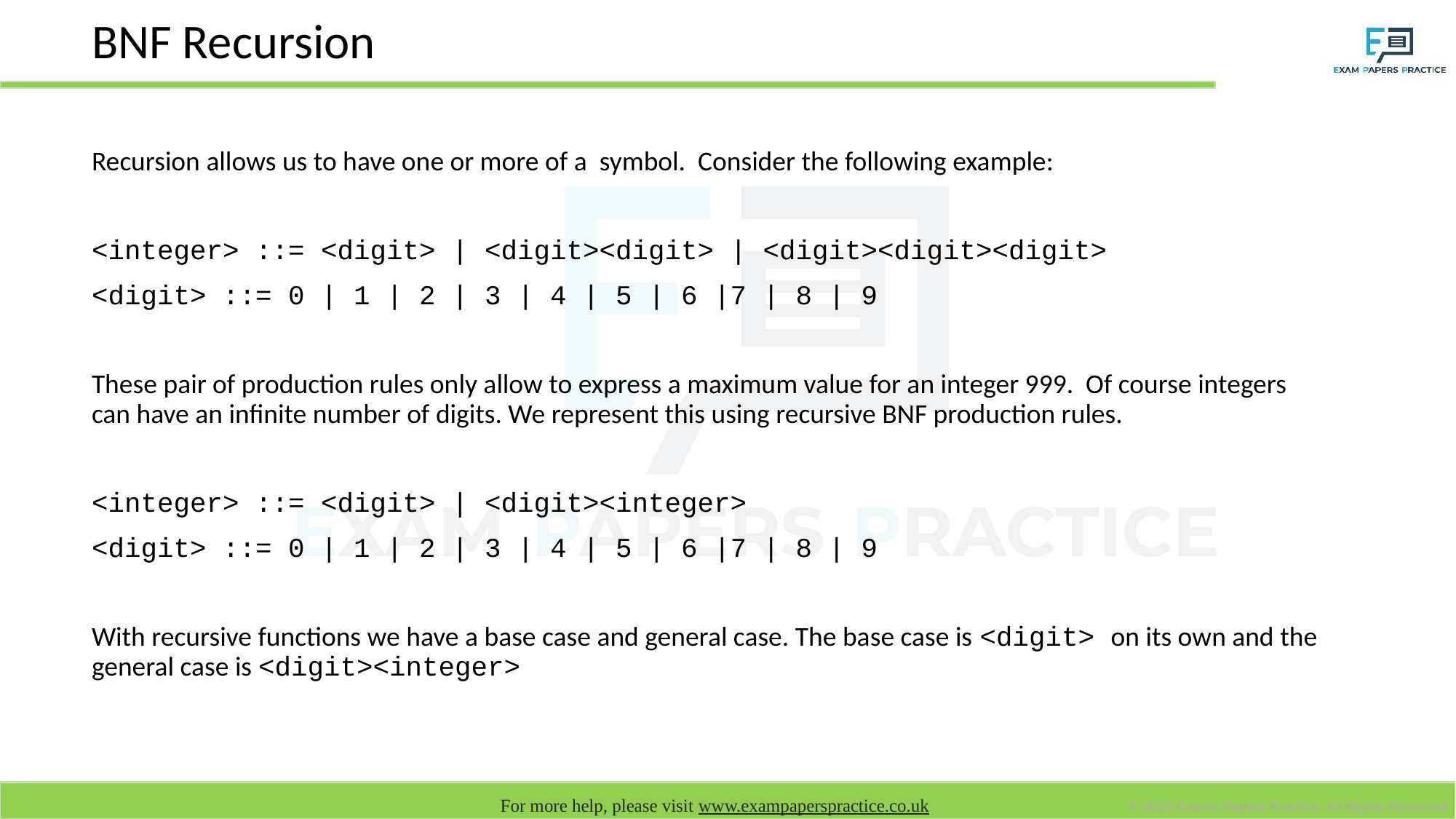

# BNF Recursion
Recursion allows us to have one or more of a  symbol.  Consider the following example:

<integer> ::= <digit> | <digit><digit> | <digit><digit><digit>
<digit> ::= 0 | 1 | 2 | 3 | 4 | 5 | 6 |7 | 8 | 9

These pair of production rules only allow to express a maximum value for an integer 999.  Of course integers can have an infinite number of digits. We represent this using recursive BNF production rules.

<integer> ::= <digit> | <digit><integer>
<digit> ::= 0 | 1 | 2 | 3 | 4 | 5 | 6 |7 | 8 | 9

With recursive functions we have a base case and general case. The base case is <digit> on its own and the general case is <digit><integer>